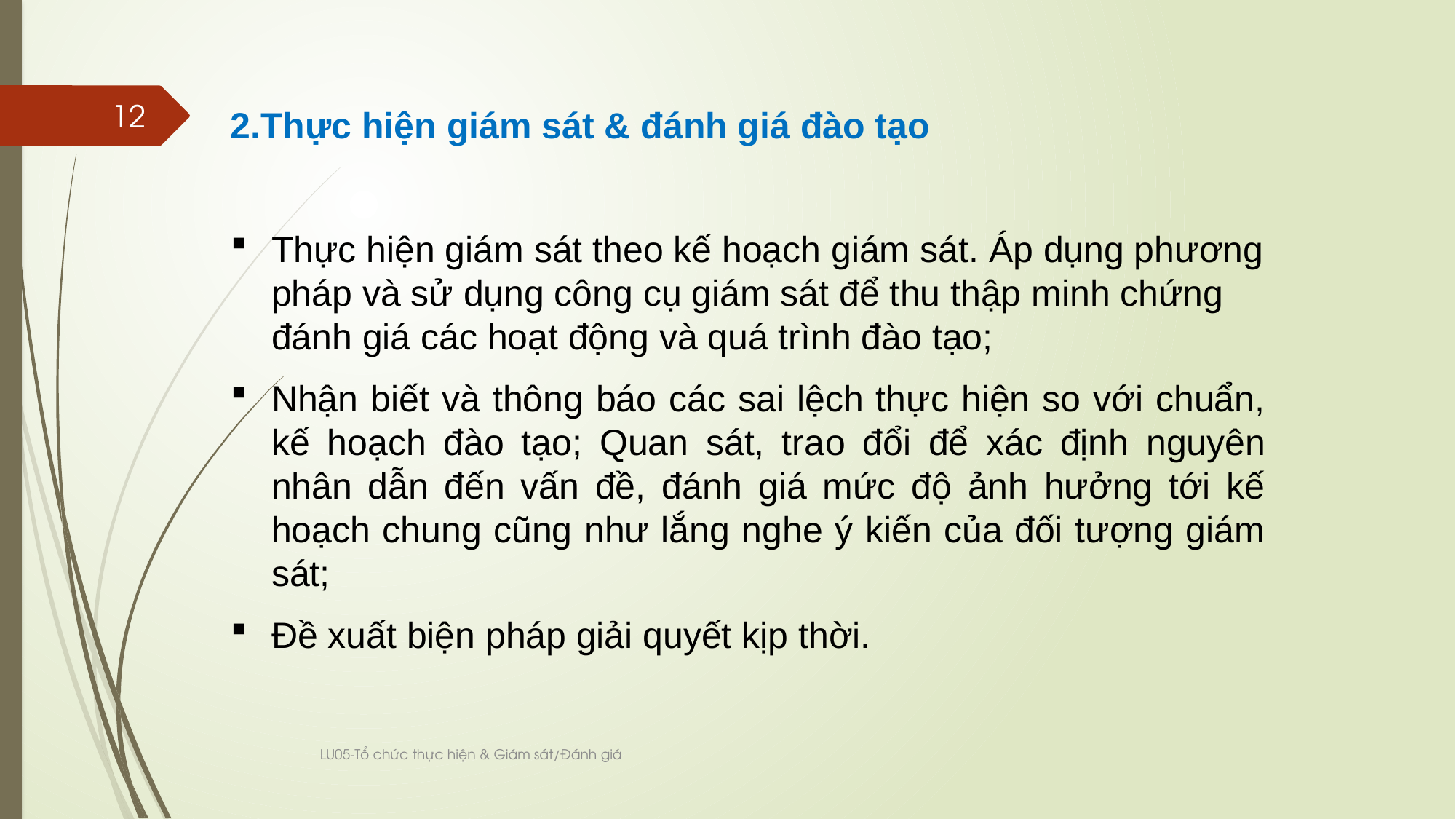

12
2.Thực hiện giám sát & đánh giá đào tạo

Thực hiện giám sát theo kế hoạch giám sát. Áp dụng phương pháp và sử dụng công cụ giám sát để thu thập minh chứng đánh giá các hoạt động và quá trình đào tạo;
Nhận biết và thông báo các sai lệch thực hiện so với chuẩn, kế hoạch đào tạo; Quan sát, trao đổi để xác định nguyên nhân dẫn đến vấn đề, đánh giá mức độ ảnh hưởng tới kế hoạch chung cũng như lắng nghe ý kiến của đối tượng giám sát;
Đề xuất biện pháp giải quyết kịp thời.
LU05-Tổ chức thực hiện & Giám sát/Đánh giá